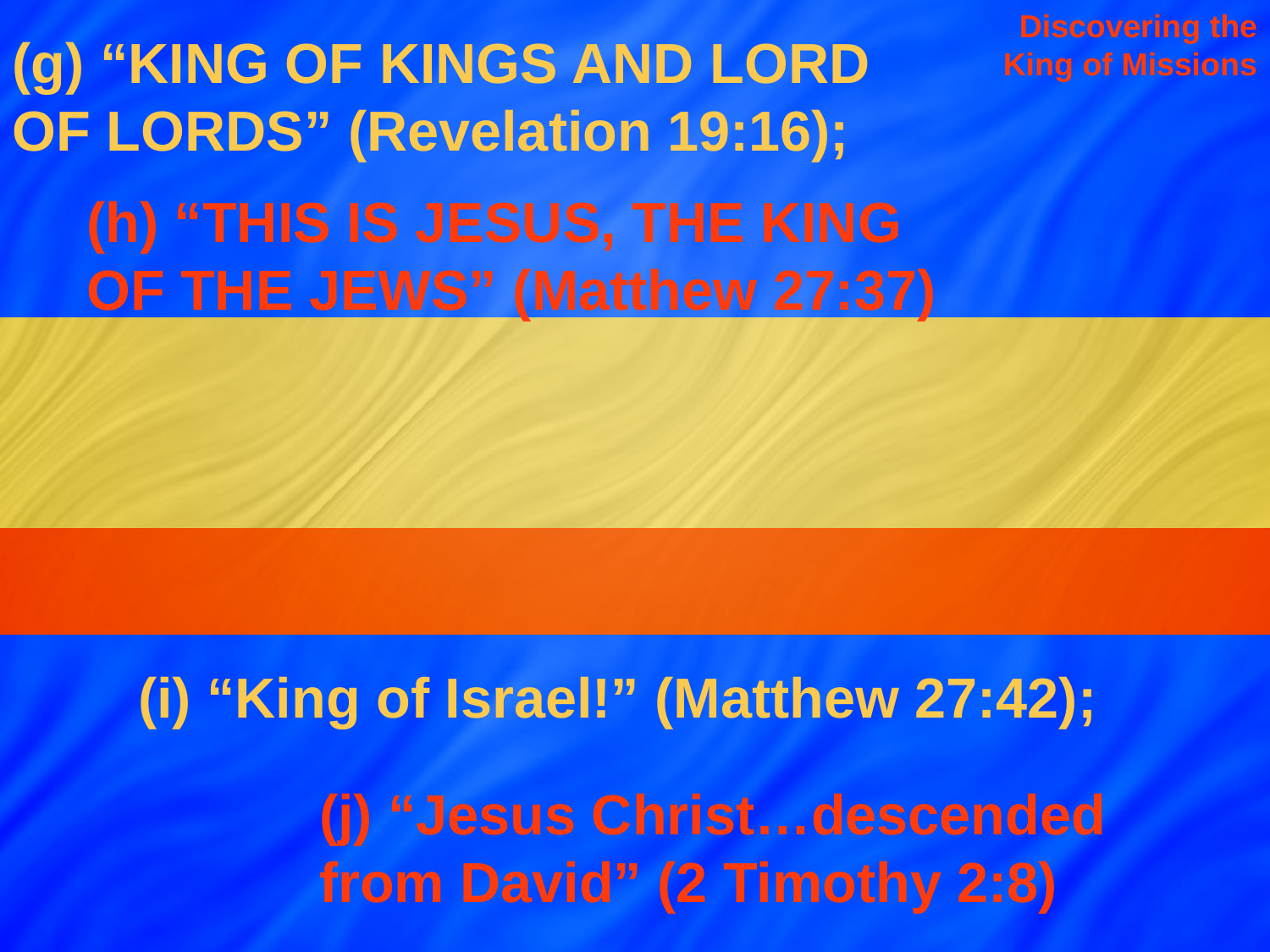

Discovering the King of Missions
(g) “KING OF KINGS AND LORD OF LORDS” (Revelation 19:16);
(h) “THIS IS JESUS, THE KING OF THE JEWS” (Matthew 27:37)
(i) “King of Israel!” (Matthew 27:42);
(j) “Jesus Christ…descended from David” (2 Timothy 2:8)